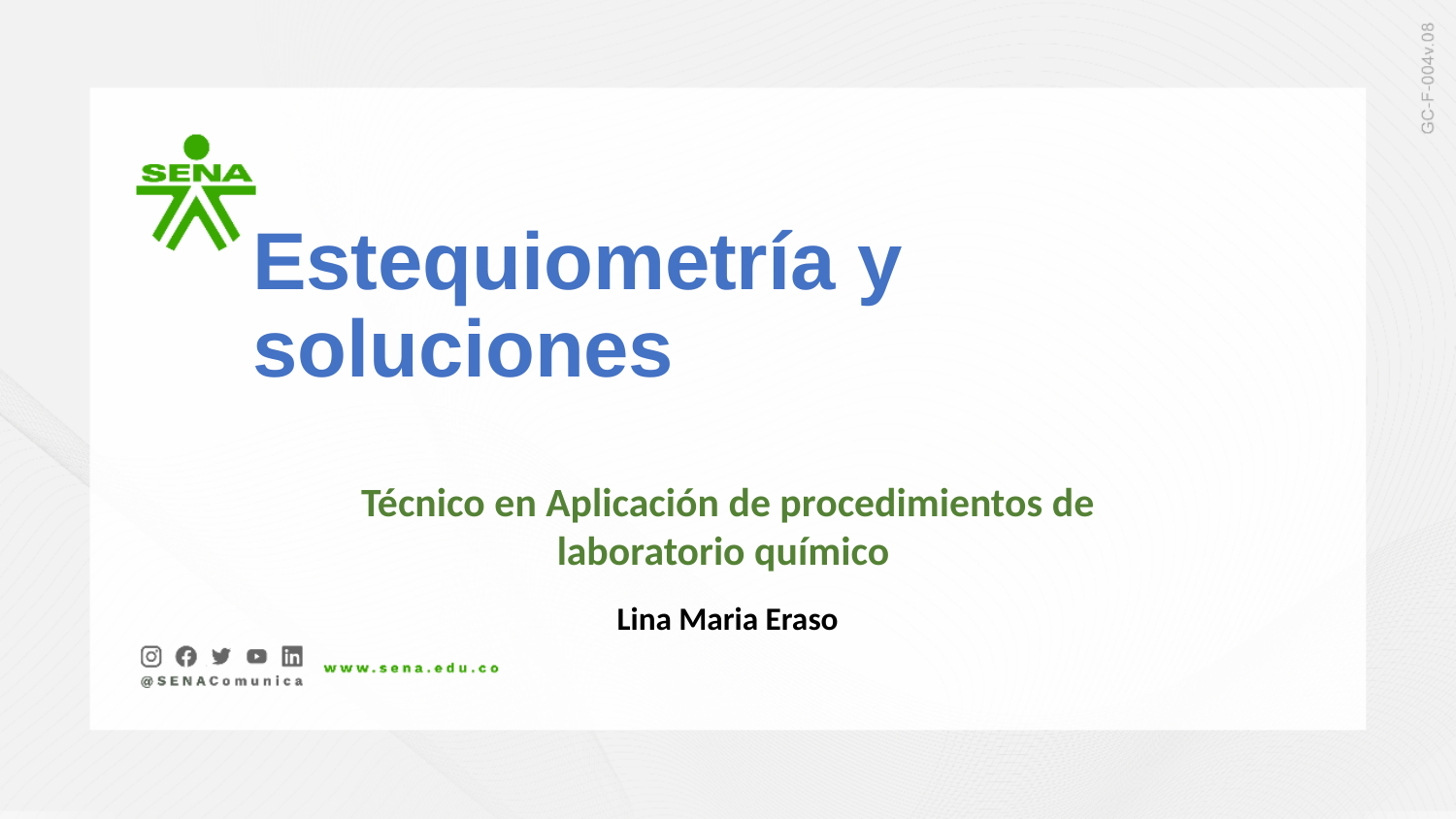

Estequiometría y soluciones
Técnico en Aplicación de procedimientos de laboratorio químico
Lina Maria Eraso